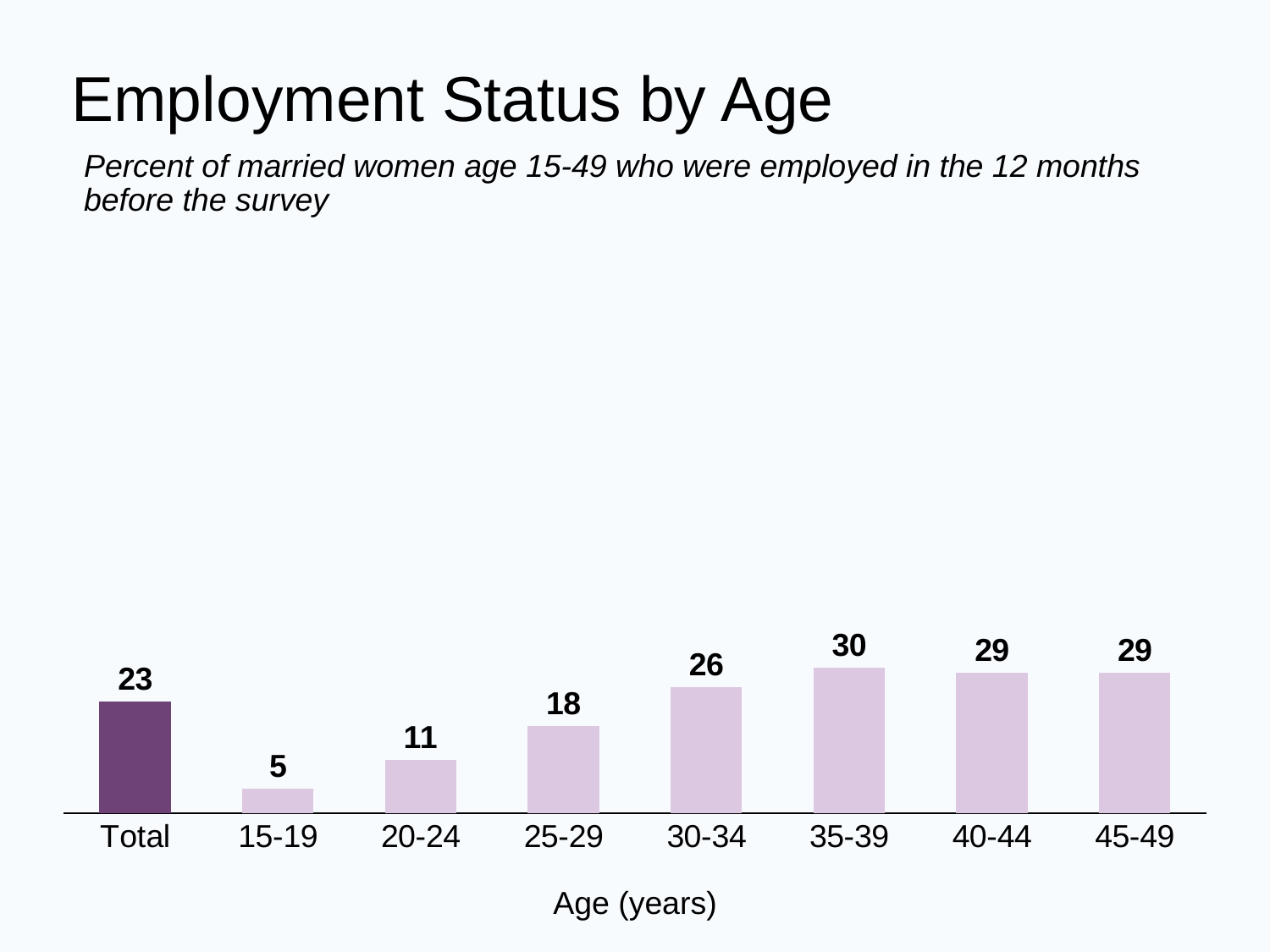

# Employment Status by Age
Percent of married women age 15-49 who were employed in the 12 months before the survey

### Chart

| Category | Women |
|---|---|
| Total | 23.0 |
| 15-19 | 5.0 |
| 20-24 | 11.0 |
| 25-29 | 18.0 |
| 30-34 | 26.0 |
| 35-39 | 30.0 |
| 40-44 | 29.0 |
| 45-49 | 29.0 |
Age (years)